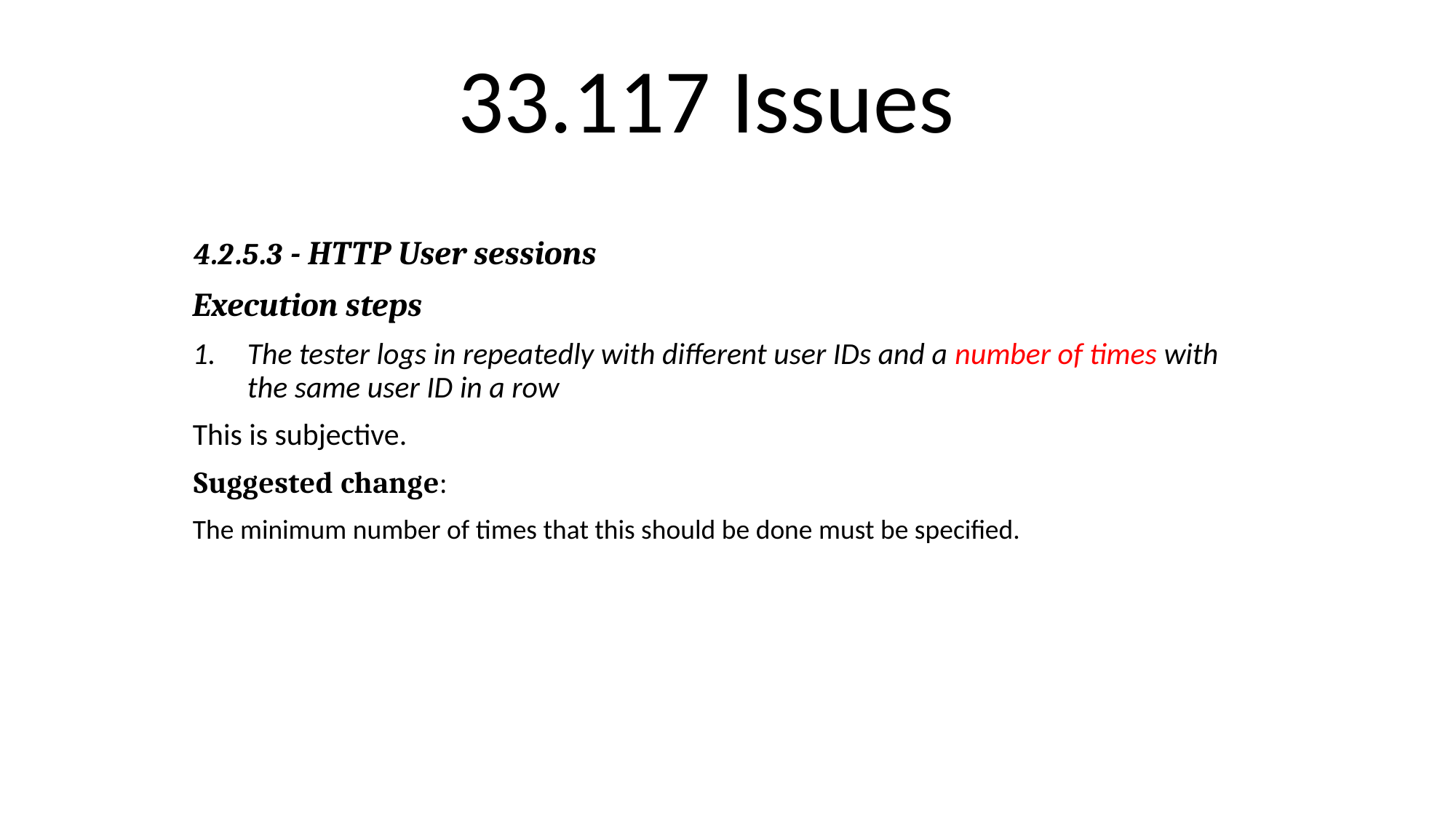

# 33.117 Issues
4.2.5.3 - HTTP User sessions
Execution steps
The tester logs in repeatedly with different user IDs and a number of times with the same user ID in a row
This is subjective.
Suggested change:
The minimum number of times that this should be done must be specified.